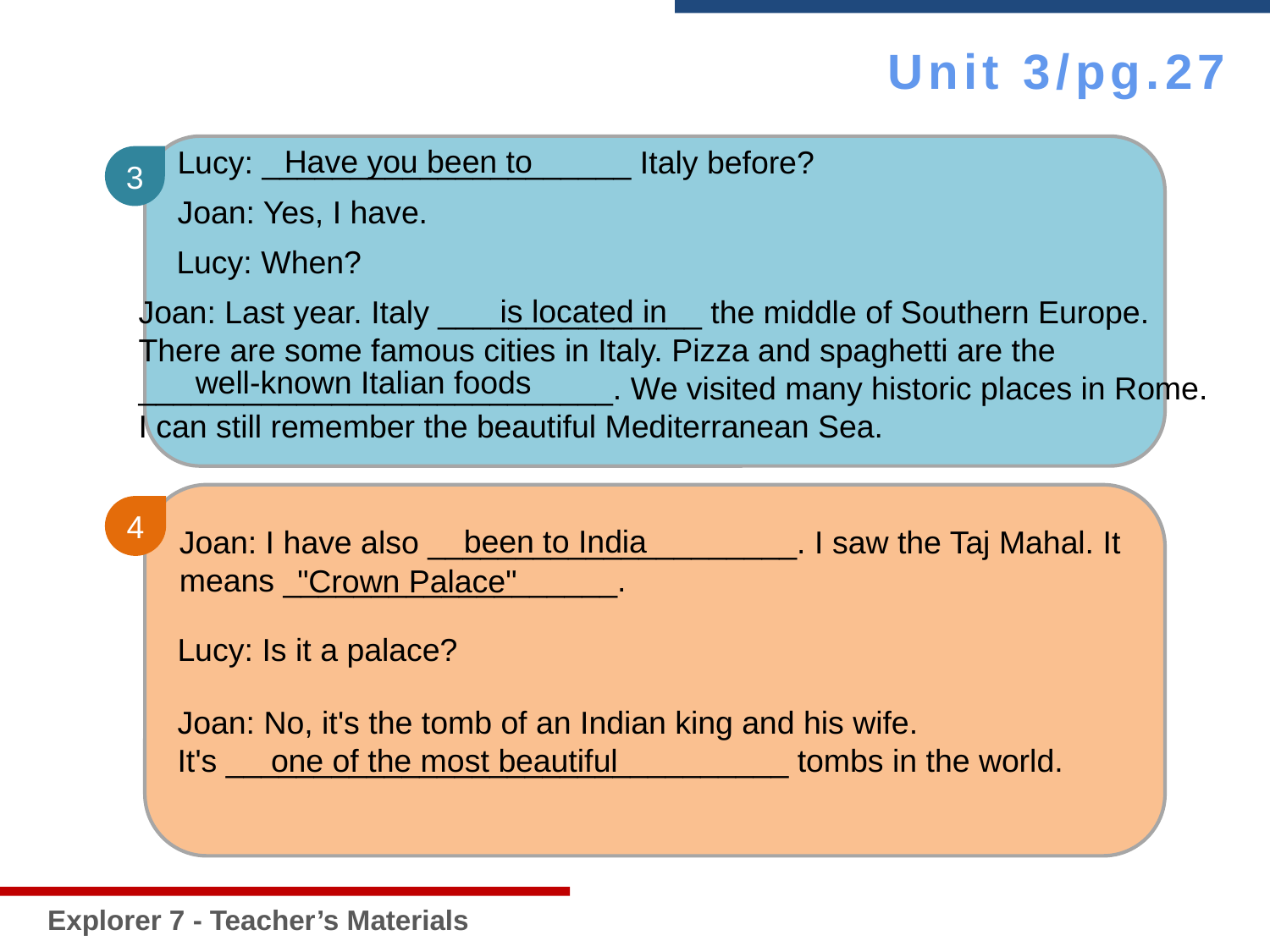

Unit 3/pg.27
Explorer 7 - Teacher’s Materials
Have you been to

Lucy: _____________________ Italy before?
3
Joan: Yes, I have.
Lucy: When?
is located in
Joan: Last year. Italy _______________ the middle of Southern Europe.
There are some famous cities in Italy. Pizza and spaghetti are the
___________________________. We visited many historic places in Rome.
I can still remember the beautiful Mediterranean Sea.
well-known Italian foods

4
been to India
Joan: I have also _____________________. I saw the Taj Mahal. It means ___________________.
"Crown Palace"
Lucy: Is it a palace?
Joan: No, it's the tomb of an Indian king and his wife.
It's ________________________________ tombs in the world.
one of the most beautiful